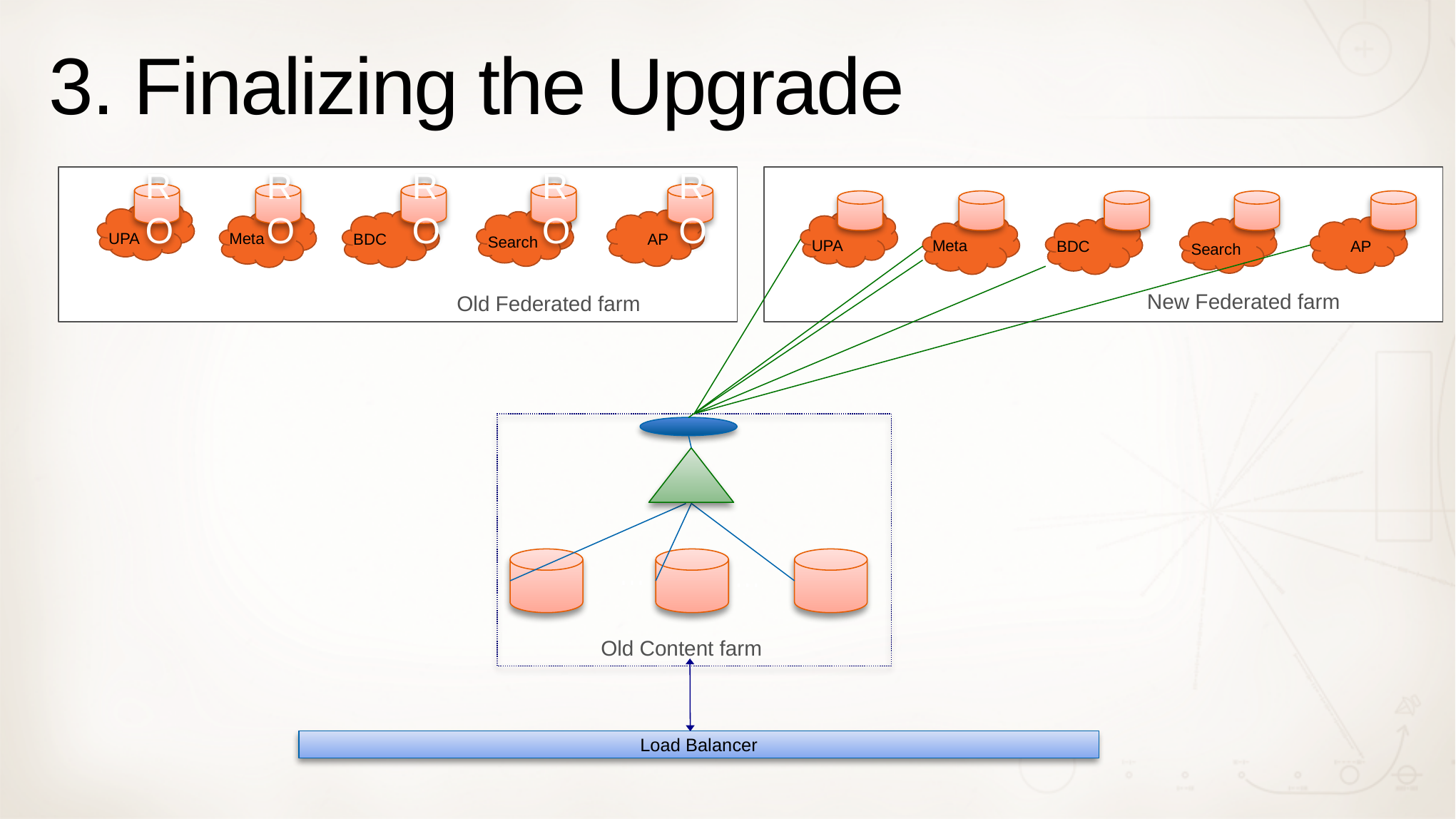

# 3. Finalizing the Upgrade

RO
Meta
RO
BDC
RO
AP
RO
UPA

RO

Meta

UPA

BDC

AP

Search
MSS
Search
MSS
New Federated farm
Old Federated farm

…
…
…
…
Old Content farm
Load Balancer